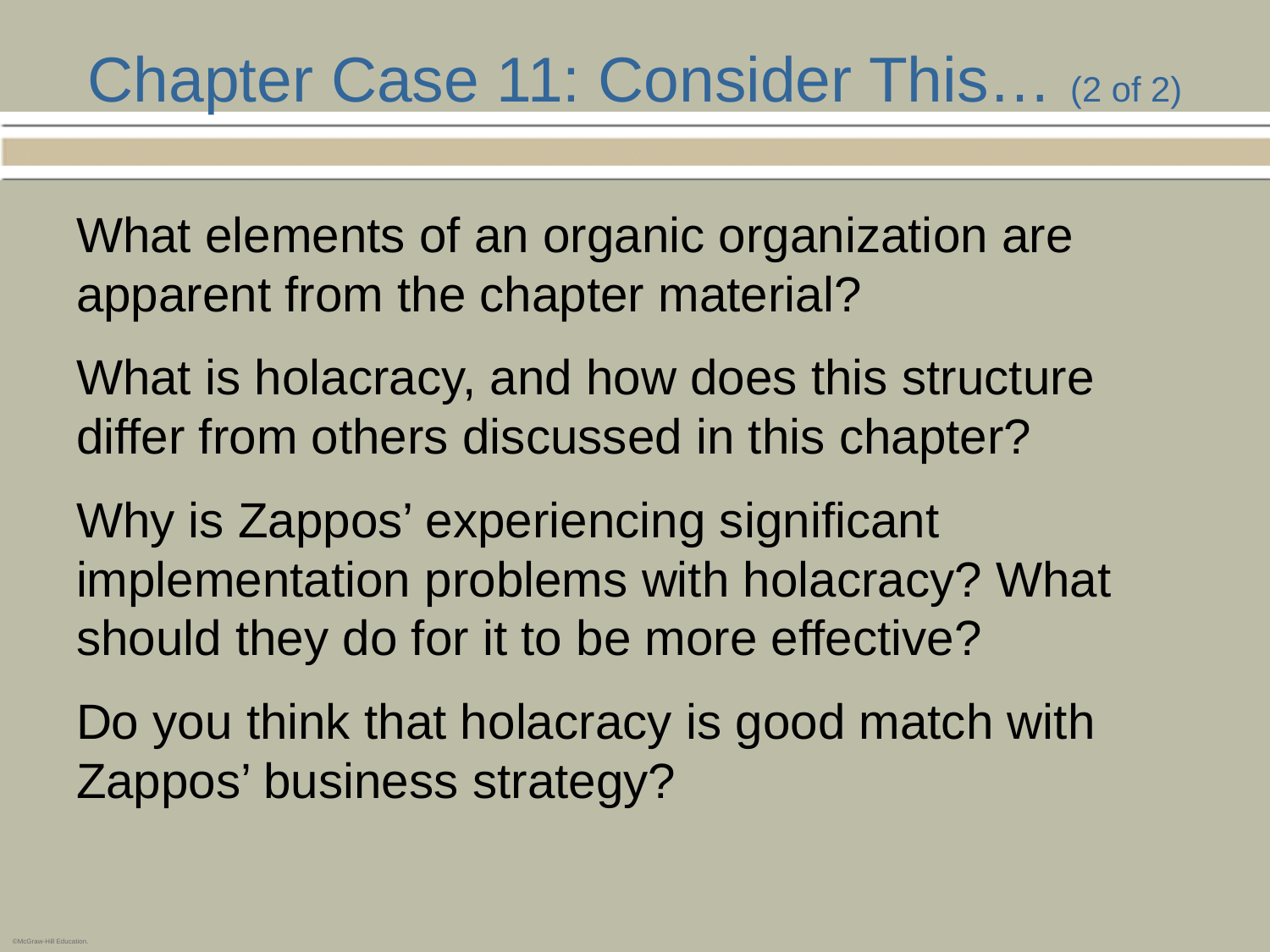

# Chapter Case 11: Consider This… (2 of 2)
What elements of an organic organization are apparent from the chapter material?
What is holacracy, and how does this structure differ from others discussed in this chapter?
Why is Zappos’ experiencing significant implementation problems with holacracy? What should they do for it to be more effective?
Do you think that holacracy is good match with Zappos’ business strategy?